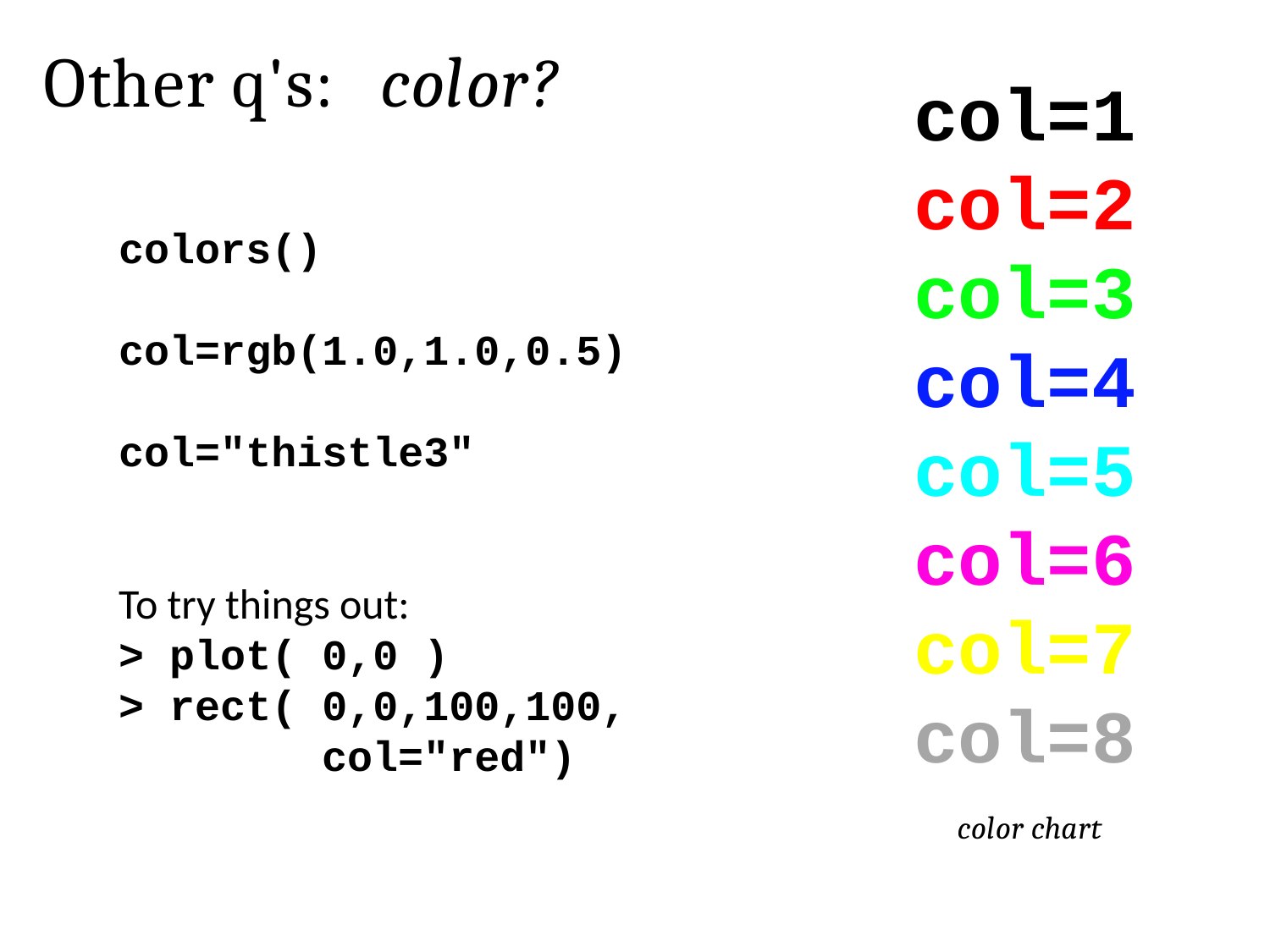

Other q's:   color?
col=1
col=2
col=3
col=4
col=5
col=6
col=7
col=8
colors()

col=rgb(1.0,1.0,0.5)

col="thistle3"

To try things out:
> plot( 0,0 )
> rect( 0,0,100,100,
        col="red")
color chart